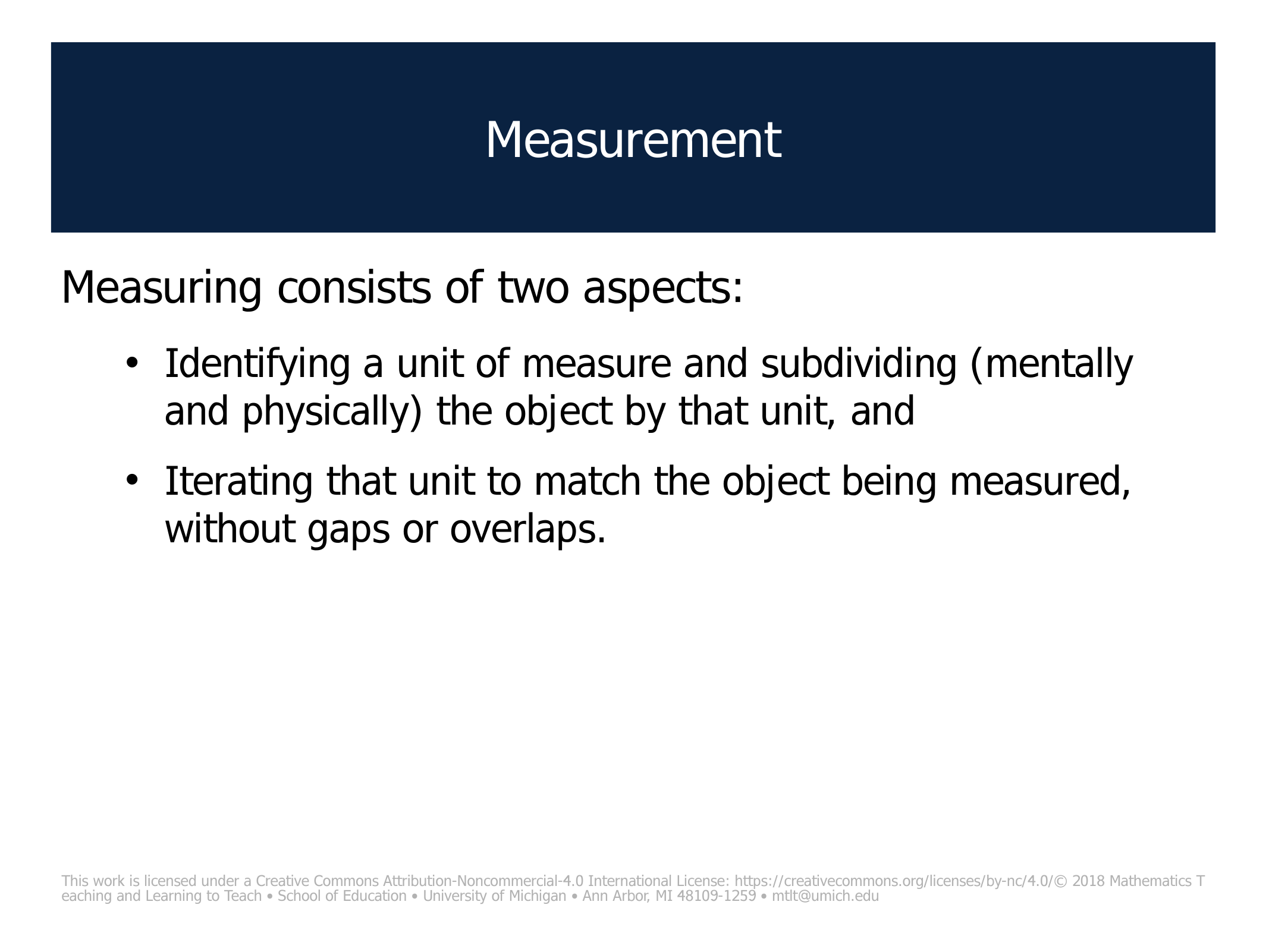

# Measurement
Measuring consists of two aspects:
Identifying a unit of measure and subdividing (mentally and physically) the object by that unit, and
Iterating that unit to match the object being measured, without gaps or overlaps.

This work is licensed under a Creative Commons Attribution-Noncommercial-4.0 International License: https://creativecommons.org/licenses/by-nc/4.0/
© 2018 Mathematics Teaching and Learning to Teach • School of Education • University of Michigan • Ann Arbor, MI 48109-1259 • mtlt@umich.edu